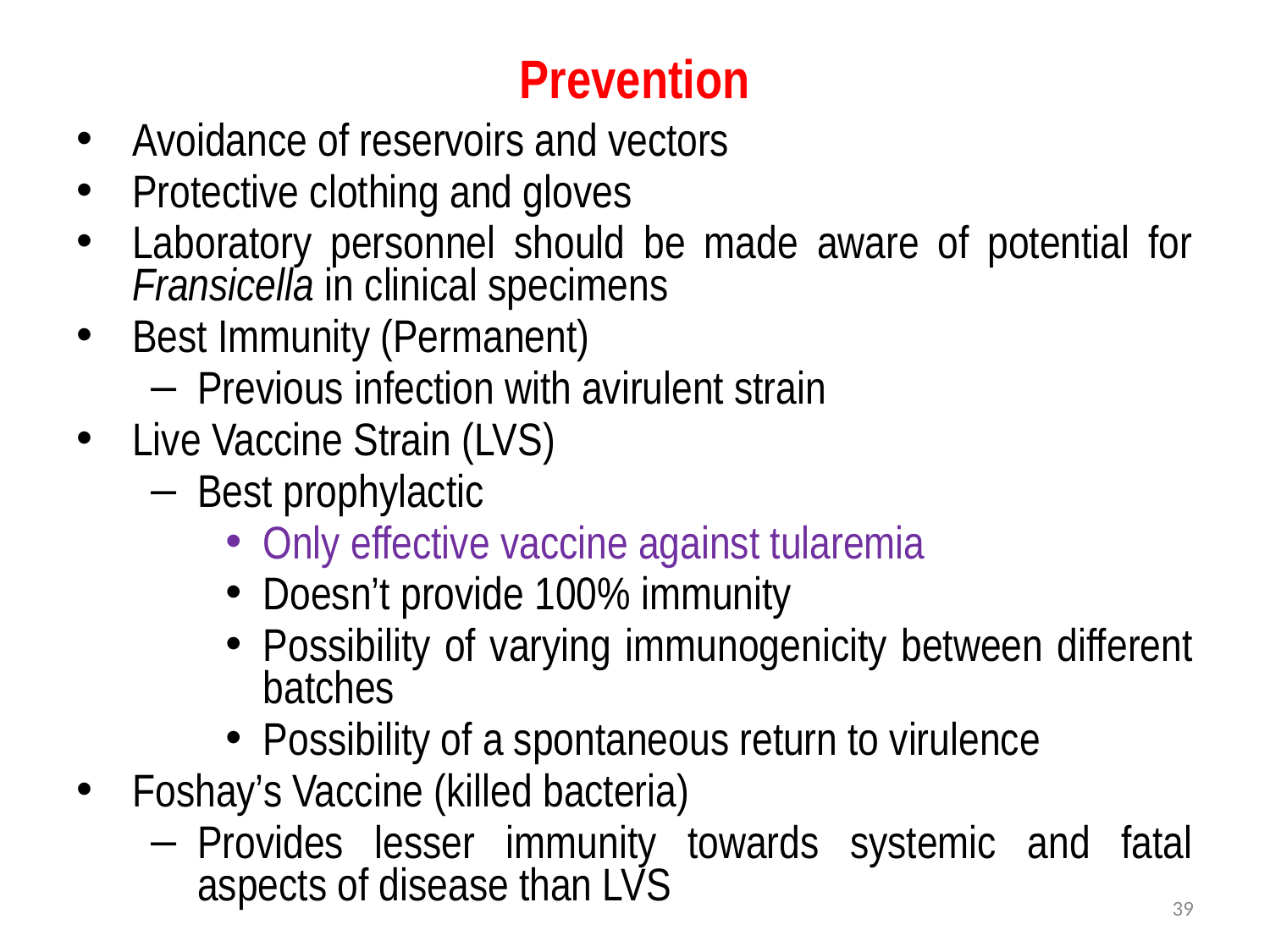

# Prevention
Avoidance of reservoirs and vectors
Protective clothing and gloves
Laboratory personnel should be made aware of potential for Fransicella in clinical specimens
Best Immunity (Permanent)
Previous infection with avirulent strain
Live Vaccine Strain (LVS)
Best prophylactic
Only effective vaccine against tularemia
Doesn’t provide 100% immunity
Possibility of varying immunogenicity between different batches
Possibility of a spontaneous return to virulence
Foshay’s Vaccine (killed bacteria)
Provides lesser immunity towards systemic and fatal aspects of disease than LVS

39